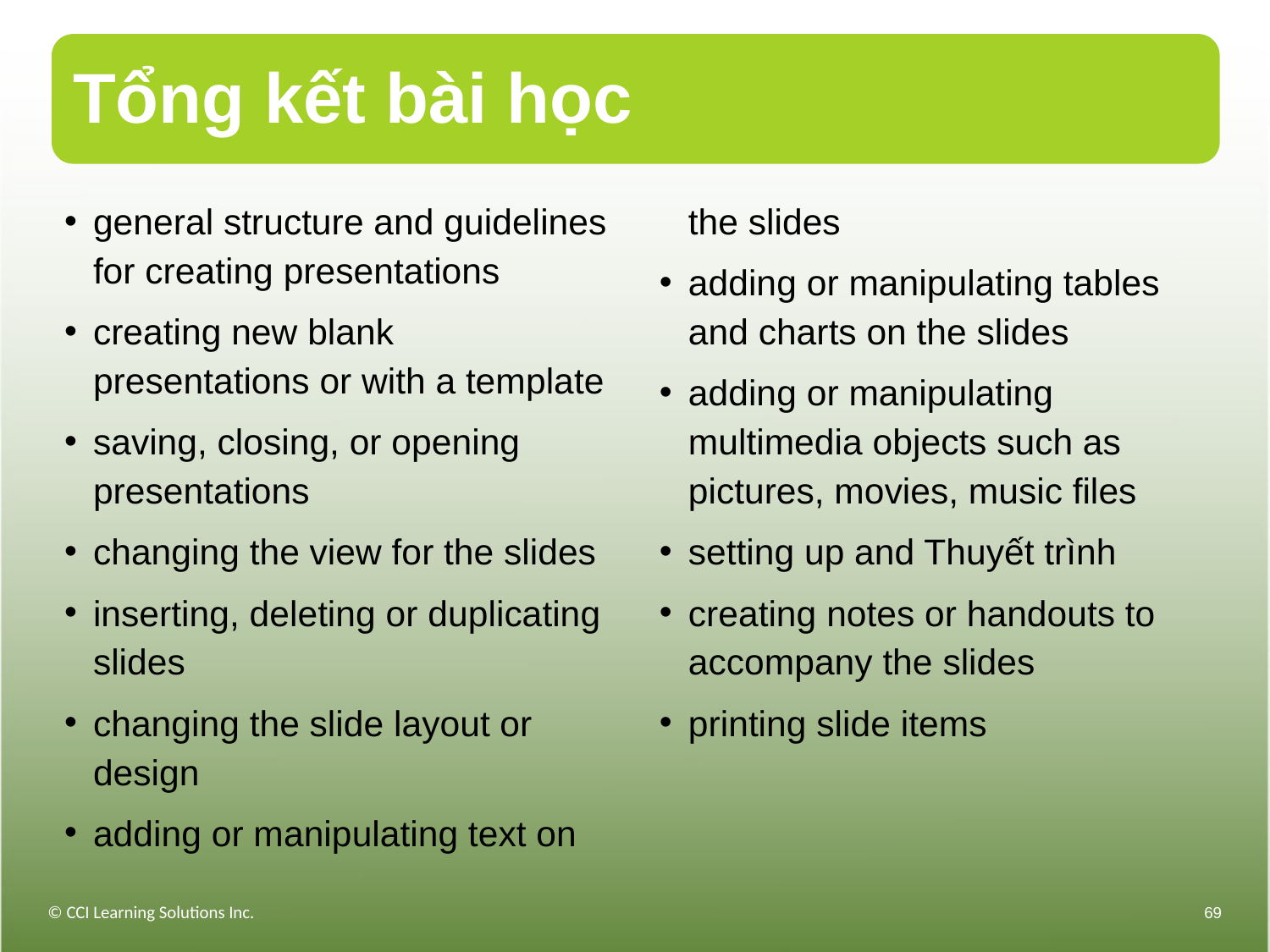

# Tổng kết bài học
general structure and guidelines for creating presentations
creating new blank presentations or with a template
saving, closing, or opening presentations
changing the view for the slides
inserting, deleting or duplicating slides
changing the slide layout or design
adding or manipulating text on the slides
adding or manipulating tables and charts on the slides
adding or manipulating multimedia objects such as pictures, movies, music files
setting up and Thuyết trình
creating notes or handouts to accompany the slides
printing slide items

© CCI Learning Solutions Inc.
69